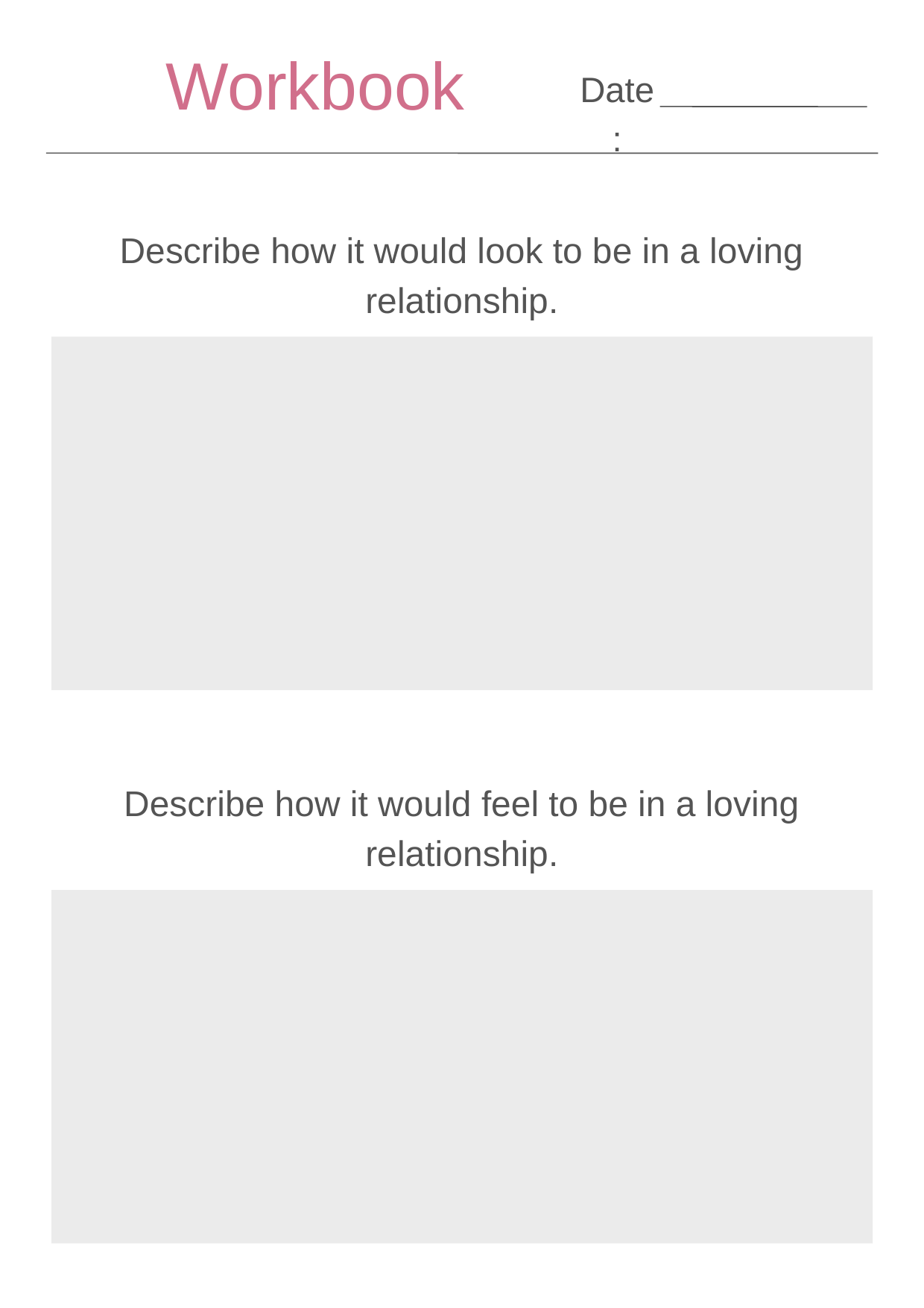

Workbook
Date:

Describe how it would look to be in a loving relationship.

Describe how it would feel to be in a loving relationship.